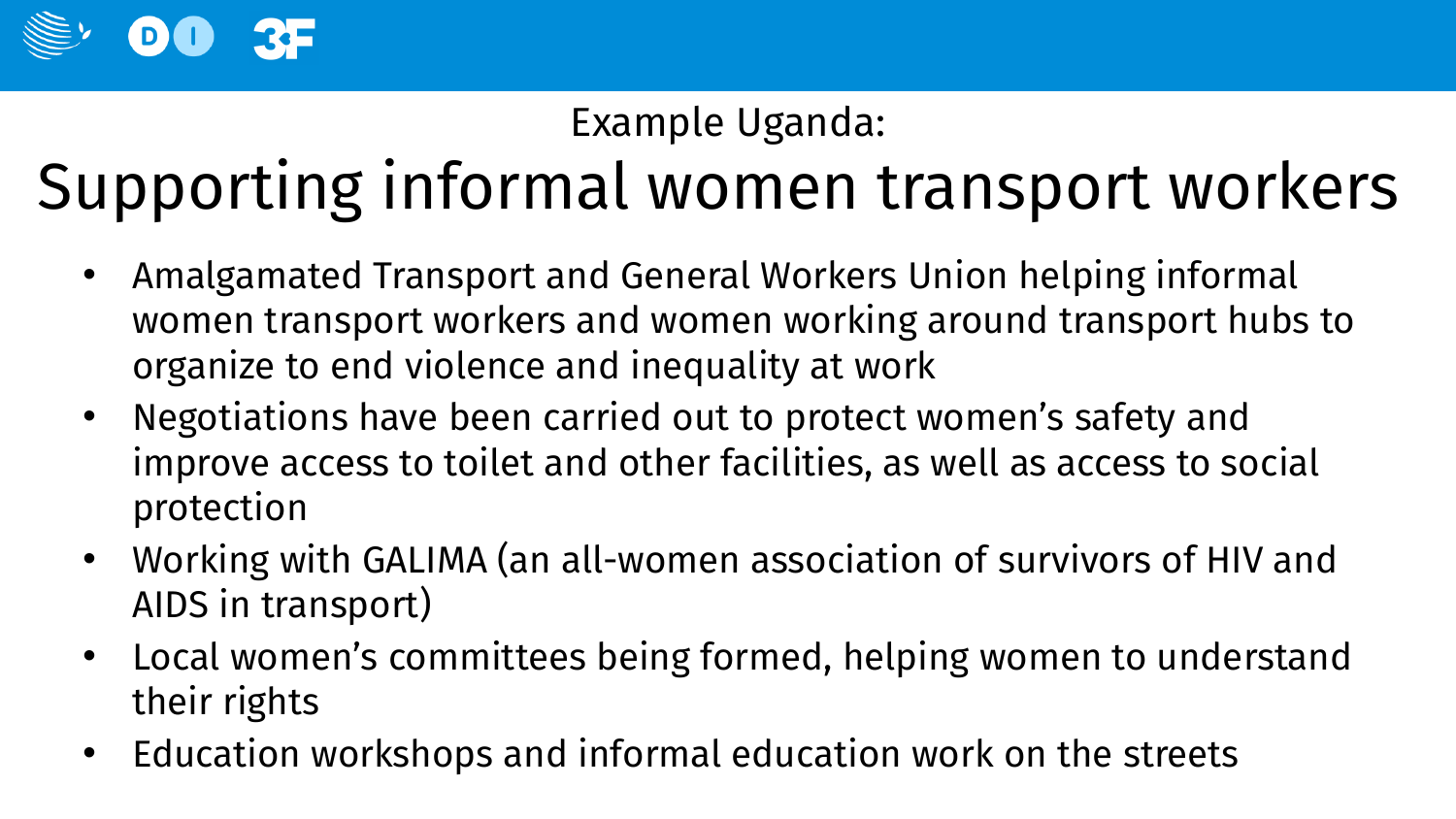

# Example Uganda: Supporting informal women transport workers
Amalgamated Transport and General Workers Union helping informal women transport workers and women working around transport hubs to organize to end violence and inequality at work
Negotiations have been carried out to protect women’s safety and improve access to toilet and other facilities, as well as access to social protection
Working with GALIMA (an all-women association of survivors of HIV and AIDS in transport)
Local women’s committees being formed, helping women to understand their rights
Education workshops and informal education work on the streets